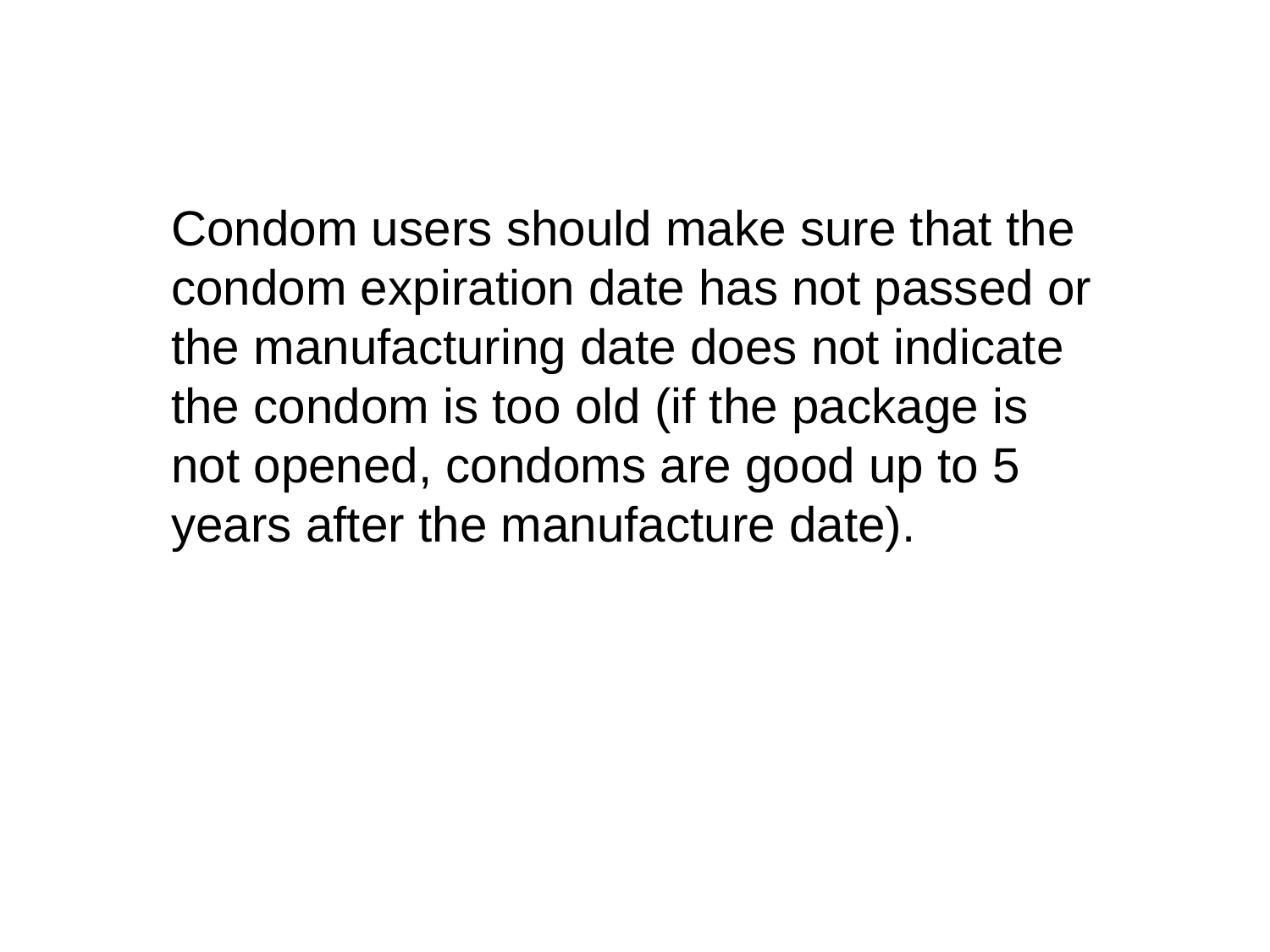

Condom users should make sure that the condom expiration date has not passed or the manufacturing date does not indicate the condom is too old (if the package is not opened, condoms are good up to 5 years after the manufacture date).